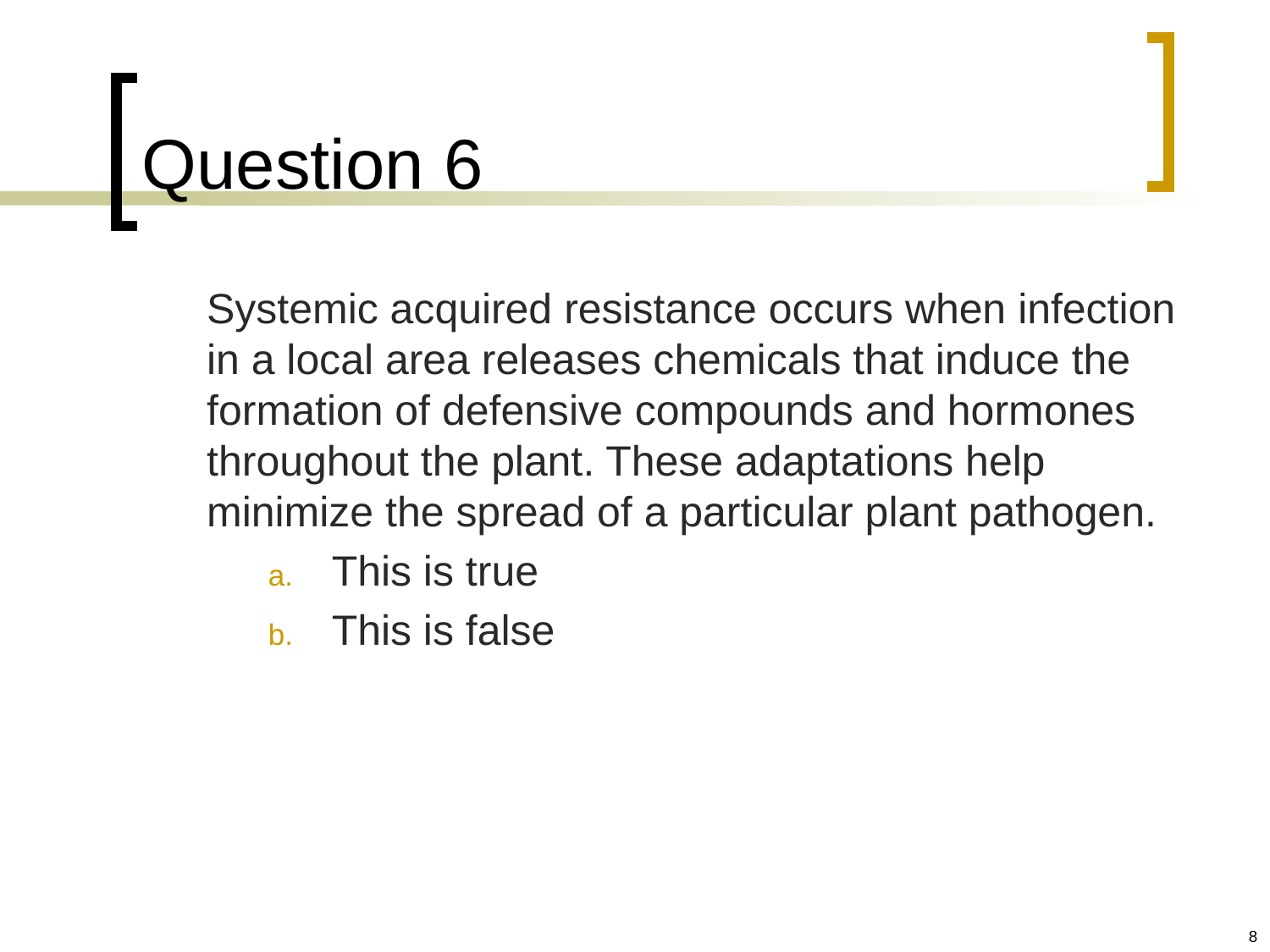

# Question 6
	Systemic acquired resistance occurs when infection in a local area releases chemicals that induce the formation of defensive compounds and hormones throughout the plant. These adaptations help minimize the spread of a particular plant pathogen.
This is true
This is false